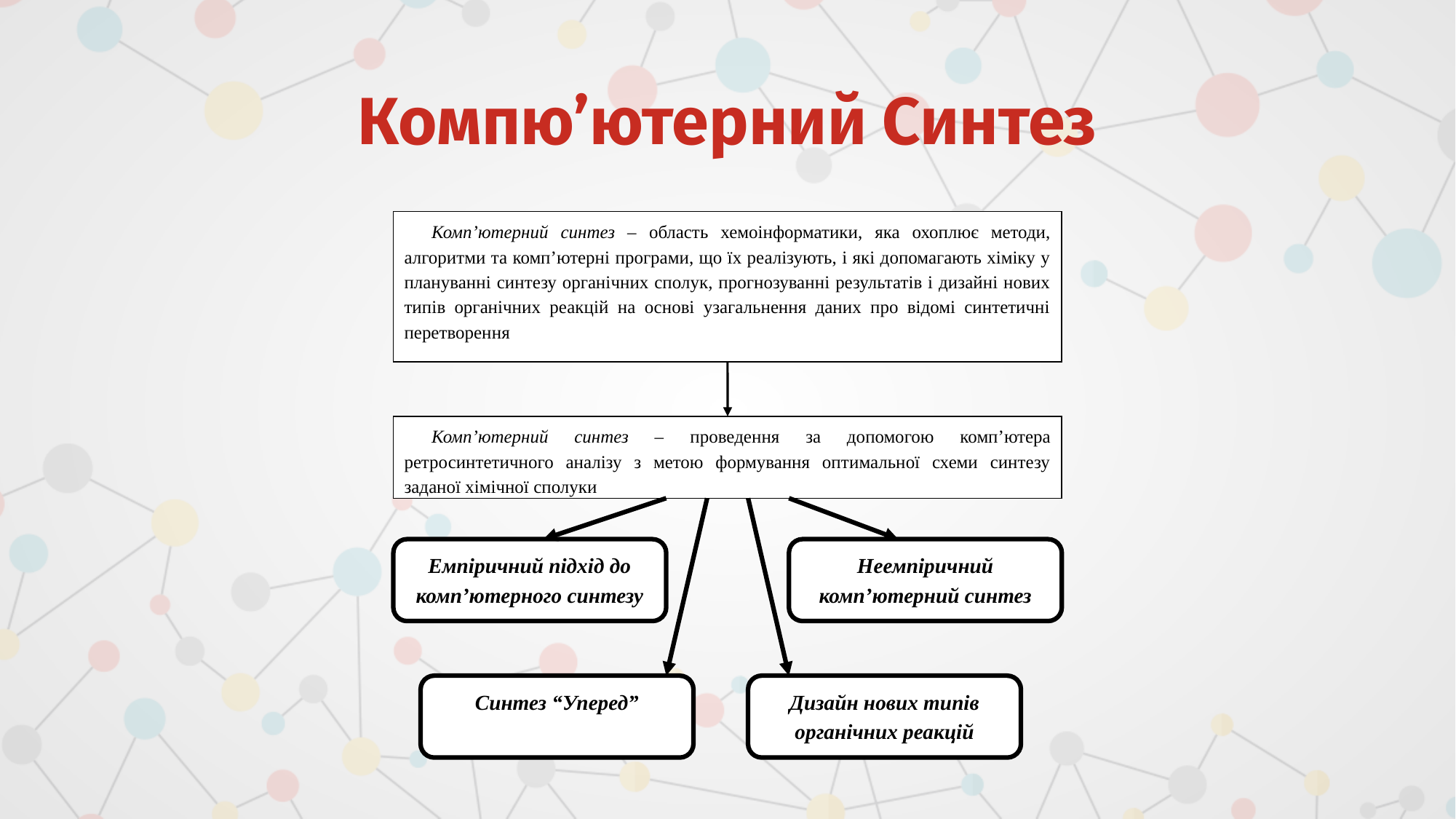

# Компю’ютерний Синтез
Комп’ютерний синтез – область хемоінформатики, яка охоплює методи, алгоритми та комп’ютерні програми, що їх реалізують, і які допомагають хіміку у плануванні синтезу органічних сполук, прогнозуванні результатів і дизайні нових типів органічних реакцій на основі узагальнення даних про відомі синтетичні перетворення

Комп’ютерний синтез – проведення за допомогою комп’ютера ретросинтетичного аналізу з метою формування оптимальної схеми синтезу заданої хімічної сполуки
Емпіричний підхід до комп’ютерного синтезу
Неемпіричний комп’ютерний синтез

Синтез “Уперед”
Дизайн нових типів органічних реакцій